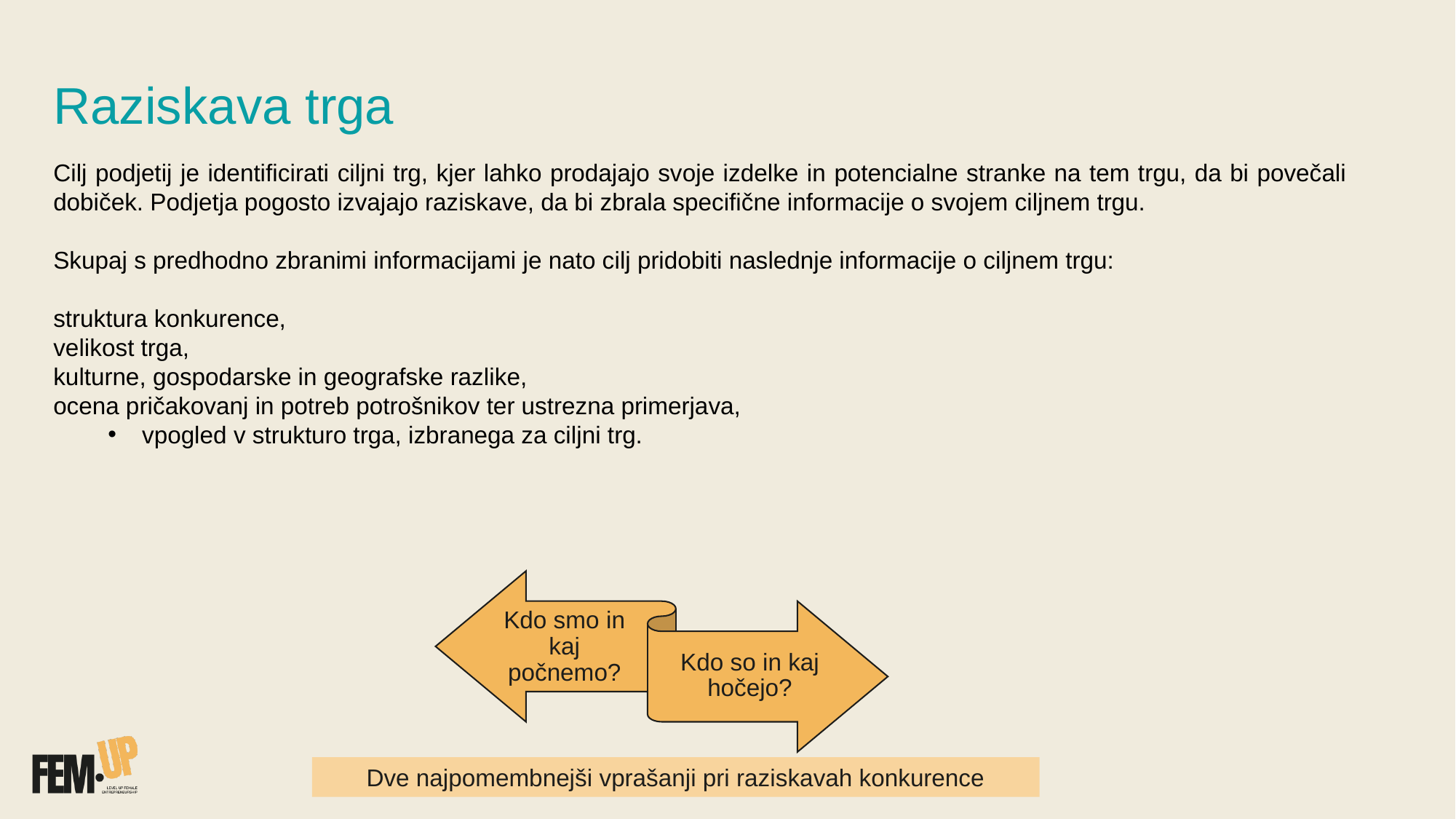

Raziskava trga
Cilj podjetij je identificirati ciljni trg, kjer lahko prodajajo svoje izdelke in potencialne stranke na tem trgu, da bi povečali dobiček. Podjetja pogosto izvajajo raziskave, da bi zbrala specifične informacije o svojem ciljnem trgu. ​

Skupaj s predhodno zbranimi informacijami je nato cilj pridobiti naslednje informacije o ciljnem trgu:​

struktura konkurence,
velikost trga,
kulturne, gospodarske in geografske razlike,
ocena pričakovanj in potreb potrošnikov ter ustrezna primerjava,
vpogled v strukturo trga, izbranega za ciljni trg. ​
​
Kdo smo in kaj počnemo?
Kdo so in kaj hočejo?
Dve najpomembnejši vprašanji pri raziskavah konkurence